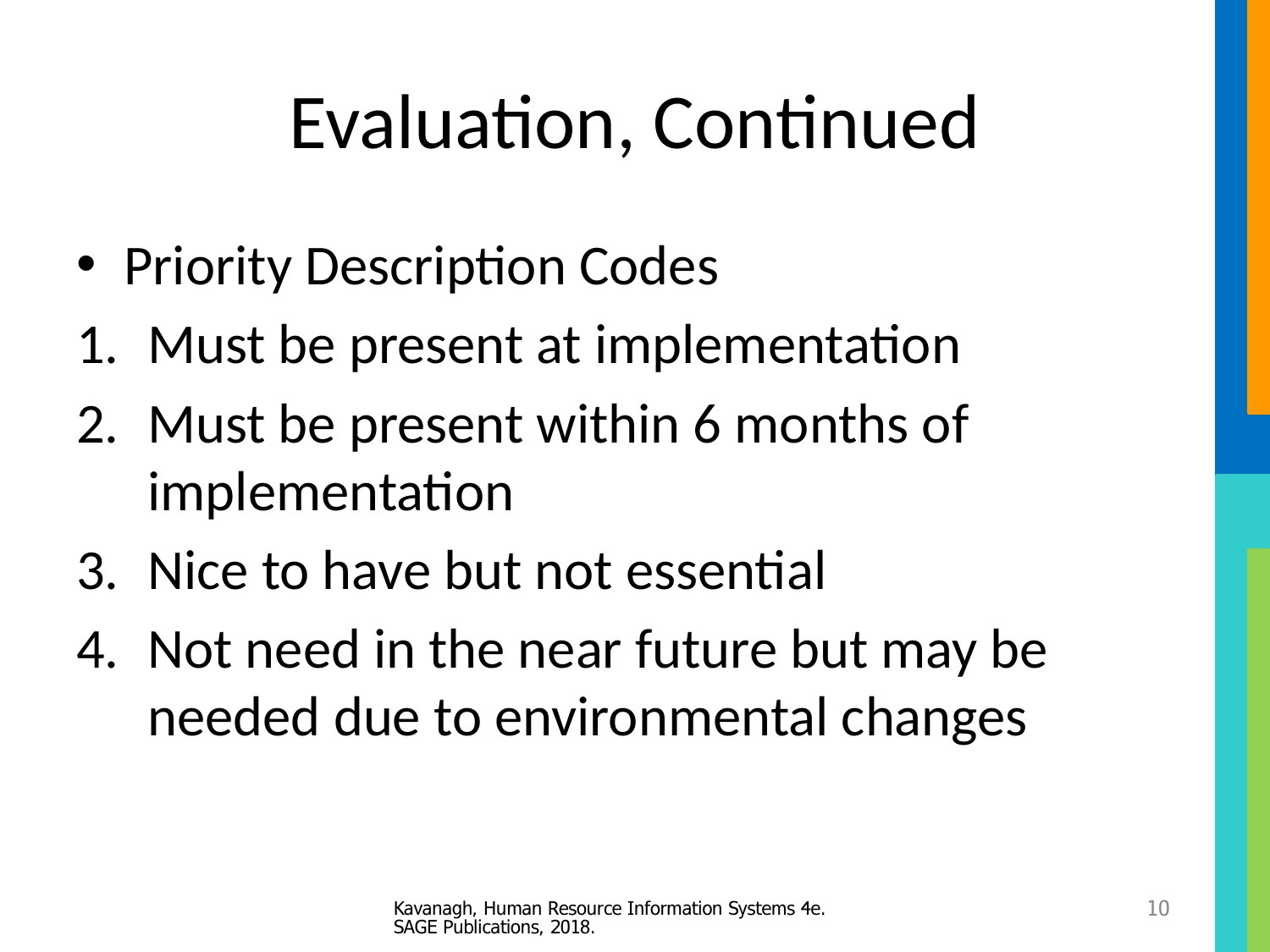

# Evaluation, Continued
Priority Description Codes
Must be present at implementation
Must be present within 6 months of implementation
Nice to have but not essential
Not need in the near future but may be needed due to environmental changes
Kavanagh, Human Resource Information Systems 4e. SAGE Publications, 2018.
10